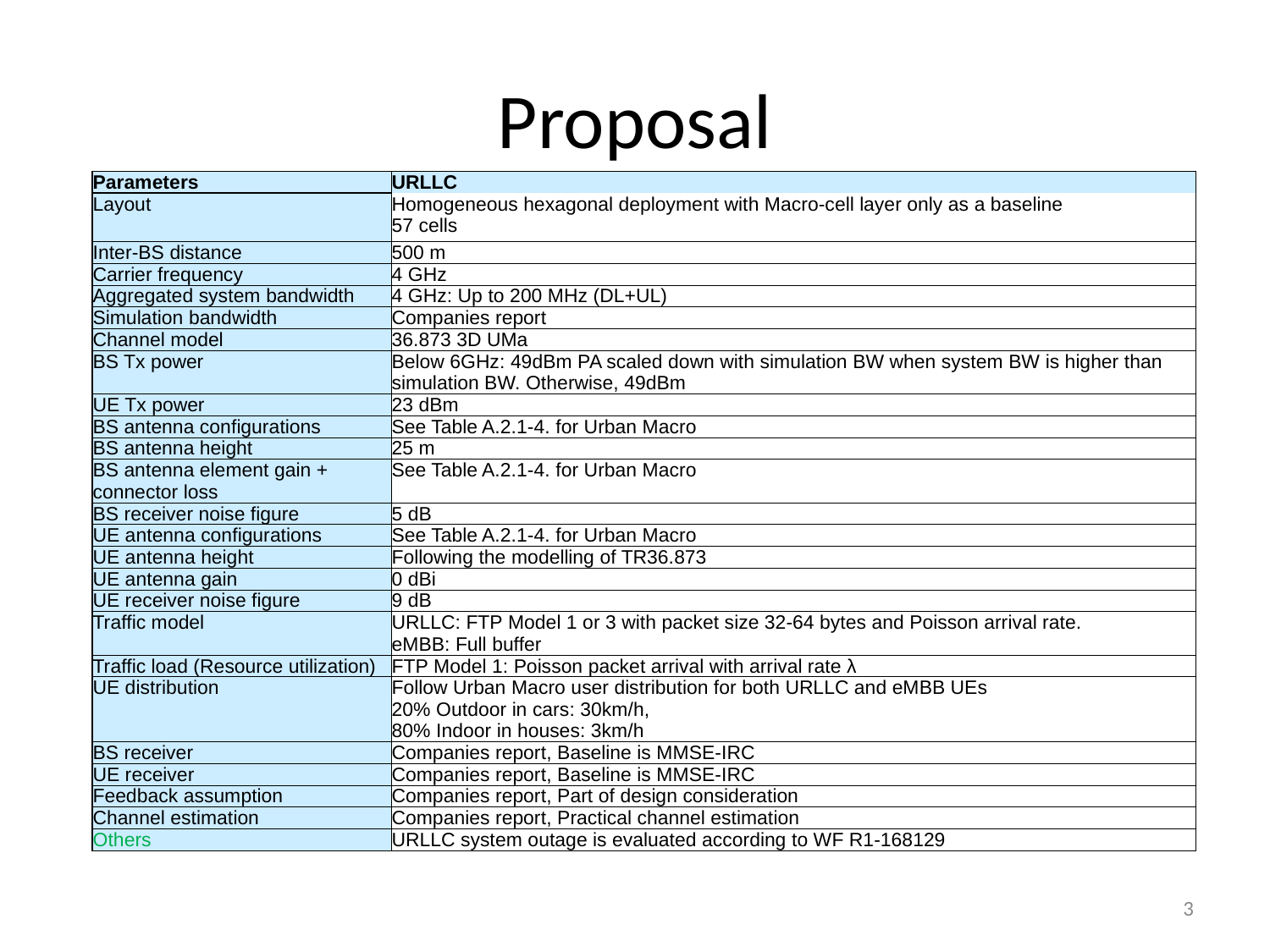

# Proposal
| Parameters | URLLC |
| --- | --- |
| Layout | Homogeneous hexagonal deployment with Macro-cell layer only as a baseline 57 cells |
| Inter-BS distance | 500 m |
| Carrier frequency | 4 GHz |
| Aggregated system bandwidth | 4 GHz: Up to 200 MHz (DL+UL) |
| Simulation bandwidth | Companies report |
| Channel model | 36.873 3D UMa |
| BS Tx power | Below 6GHz: 49dBm PA scaled down with simulation BW when system BW is higher than simulation BW. Otherwise, 49dBm |
| UE Tx power | 23 dBm |
| BS antenna configurations | See Table A.2.1-4. for Urban Macro |
| BS antenna height | 25 m |
| BS antenna element gain + connector loss | See Table A.2.1-4. for Urban Macro |
| BS receiver noise figure | 5 dB |
| UE antenna configurations | See Table A.2.1-4. for Urban Macro |
| UE antenna height | Following the modelling of TR36.873 |
| UE antenna gain | 0 dBi |
| UE receiver noise figure | 9 dB |
| Traffic model | URLLC: FTP Model 1 or 3 with packet size 32-64 bytes and Poisson arrival rate. eMBB: Full buffer |
| Traffic load (Resource utilization) | FTP Model 1: Poisson packet arrival with arrival rate λ |
| UE distribution | Follow Urban Macro user distribution for both URLLC and eMBB UEs 20% Outdoor in cars: 30km/h, 80% Indoor in houses: 3km/h |
| BS receiver | Companies report, Baseline is MMSE-IRC |
| UE receiver | Companies report, Baseline is MMSE-IRC |
| Feedback assumption | Companies report, Part of design consideration |
| Channel estimation | Companies report, Practical channel estimation |
| Others | URLLC system outage is evaluated according to WF R1-168129 |
3